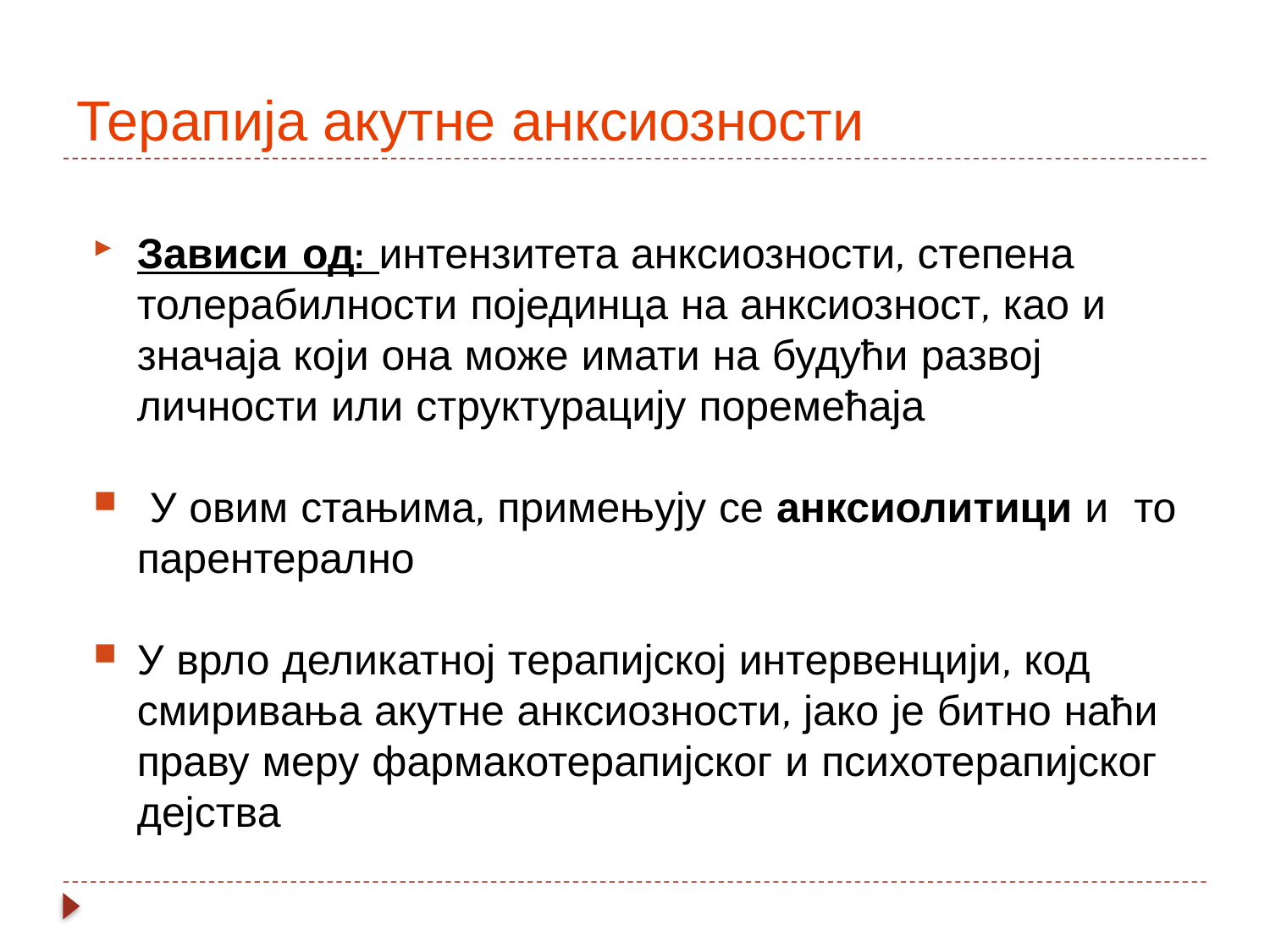

# Терапија акутне анксиозности

Зависи од: интензитета анксиозности, степена толерабилности појединца на анксиозност, као и значаја који она може имати на будући развој личности или структурацију поремећаја

 У овим стањима, примењују се анксиолитици и  то парентерално

У врло деликатној терапијској интервенцији, код смиривања акутне анксиозности, јако је битно наћи праву меру фармакотерапијског и психотерапијског дејства